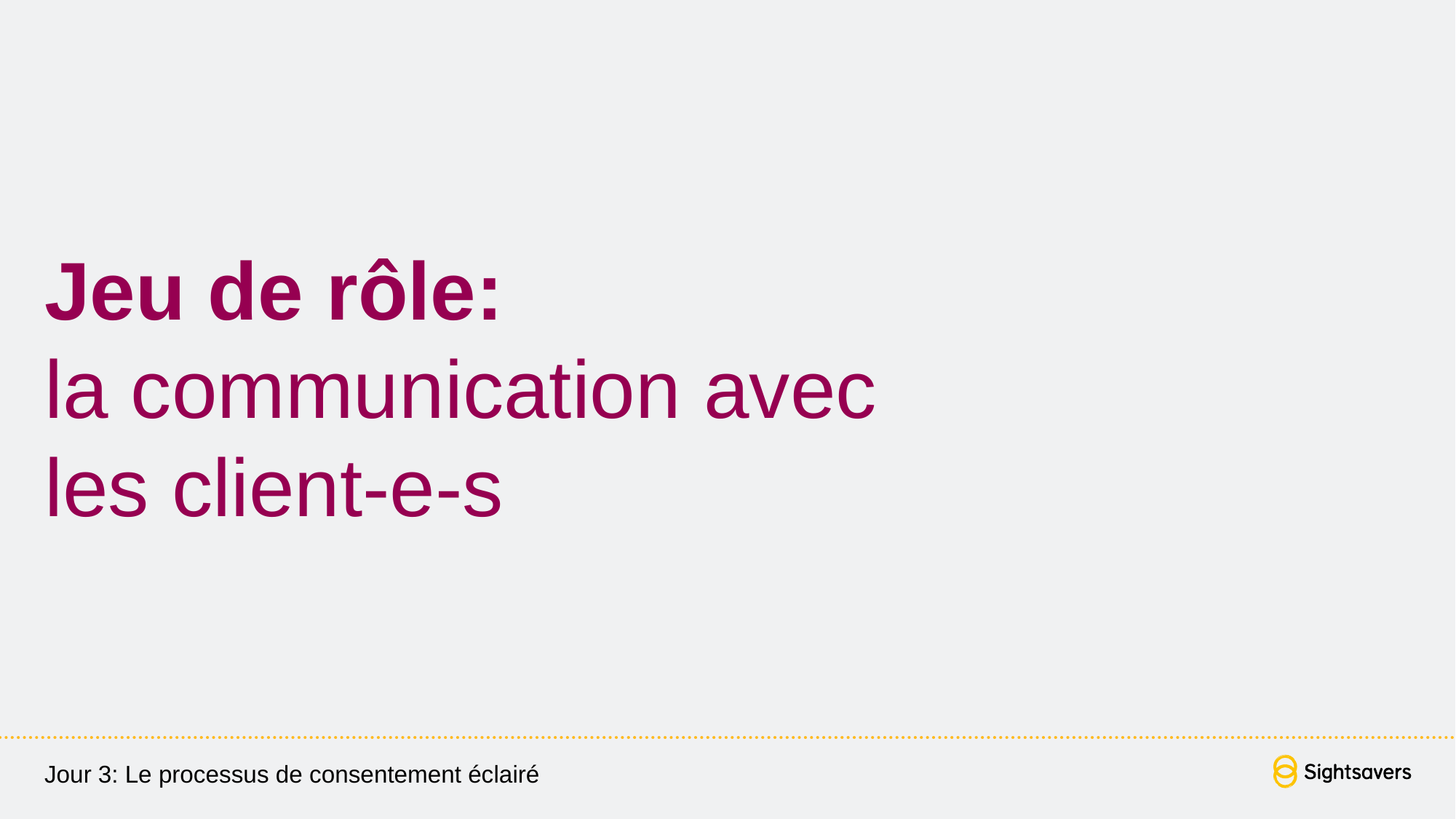

# Jeu de rôle: la communication avec les client-e-s
Jour 3: Le processus de consentement éclairé